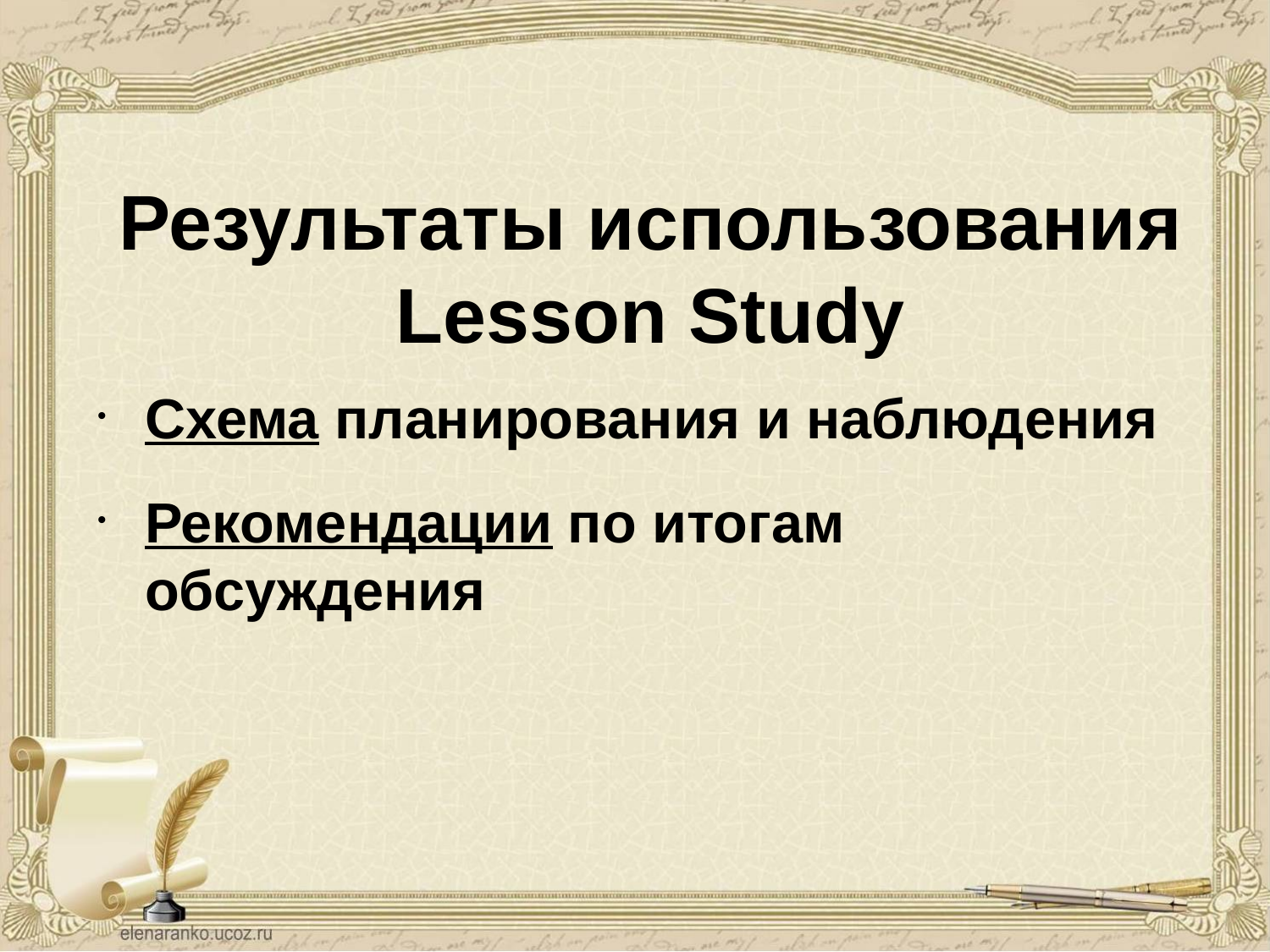

# Результаты использования Lesson Study
Схема планирования и наблюдения
Рекомендации по итогам обсуждения